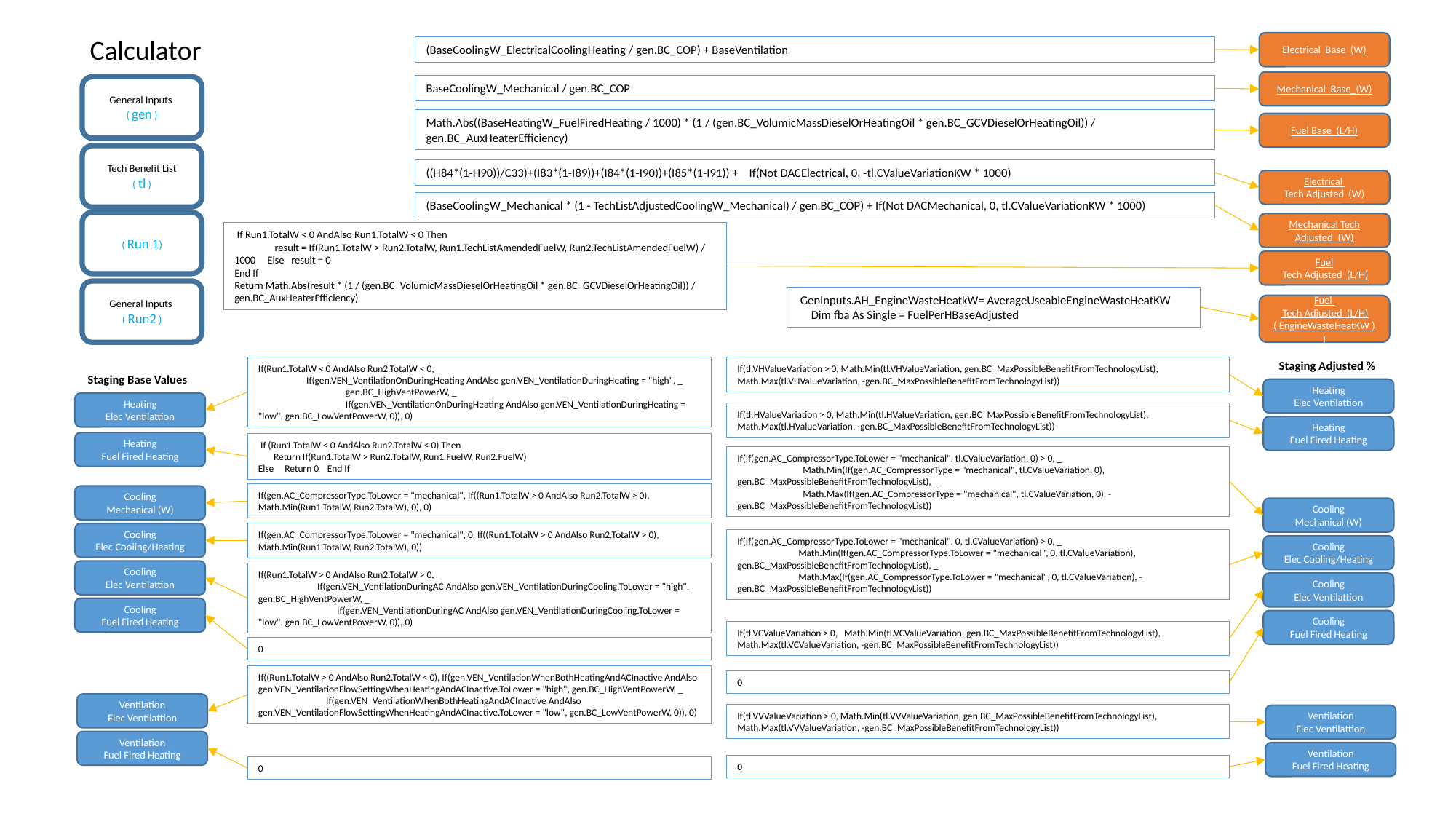

Calculator
Electrical  Base  (W)
(BaseCoolingW_ElectricalCoolingHeating / gen.BC_COP) + BaseVentilation
Mechanical  Base_(W)
BaseCoolingW_Mechanical / gen.BC_COP
General Inputs
( gen )
Math.Abs((BaseHeatingW_FuelFiredHeating / 1000) * (1 / (gen.BC_VolumicMassDieselOrHeatingOil * gen.BC_GCVDieselOrHeatingOil)) / gen.BC_AuxHeaterEfficiency)
Fuel Base  (L/H)
Tech Benefit List
( tl )
((H84*(1-H90))/C33)+(I83*(1-I89))+(I84*(1-I90))+(I85*(1-I91)) +    If(Not DACElectrical, 0, -tl.CValueVariationKW * 1000)
Electrical
Tech Adjusted  (W)
(BaseCoolingW_Mechanical * (1 - TechListAdjustedCoolingW_Mechanical) / gen.BC_COP) + If(Not DACMechanical, 0, tl.CValueVariationKW * 1000)
( Run 1)
Mechanical Tech Adjusted_(W)
 If Run1.TotalW < 0 AndAlso Run1.TotalW < 0 Then
                 result = If(Run1.TotalW > Run2.TotalW, Run1.TechListAmendedFuelW, Run2.TechListAmendedFuelW) / 1000     Else   result = 0
End If
Return Math.Abs(result * (1 / (gen.BC_VolumicMassDieselOrHeatingOil * gen.BC_GCVDieselOrHeatingOil)) / gen.BC_AuxHeaterEfficiency)
Fuel
 Tech Adjusted  (L/H)
General Inputs
( Run2 )
 GenInputs.AH_EngineWasteHeatkW= AverageUseableEngineWasteHeatKW
     Dim fba As Single = FuelPerHBaseAdjusted
Fuel
 Tech Adjusted  (L/H)
( EngineWasteHeatKW ) )
Staging Adjusted %
If(Run1.TotalW < 0 AndAlso Run2.TotalW < 0, _
                      If(gen.VEN_VentilationOnDuringHeating AndAlso gen.VEN_VentilationDuringHeating = "high", _
                                        gen.BC_HighVentPowerW, _
                                        If(gen.VEN_VentilationOnDuringHeating AndAlso gen.VEN_VentilationDuringHeating = "low", gen.BC_LowVentPowerW, 0)), 0)
If(tl.VHValueVariation > 0, Math.Min(tl.VHValueVariation, gen.BC_MaxPossibleBenefitFromTechnologyList), Math.Max(tl.VHValueVariation, -gen.BC_MaxPossibleBenefitFromTechnologyList))
Staging Base Values
Heating
Elec Ventilattion
Heating
Elec Ventilattion
If(tl.HValueVariation > 0, Math.Min(tl.HValueVariation, gen.BC_MaxPossibleBenefitFromTechnologyList), Math.Max(tl.HValueVariation, -gen.BC_MaxPossibleBenefitFromTechnologyList))
Heating
Fuel Fired Heating
Heating
Fuel Fired Heating
 If (Run1.TotalW < 0 AndAlso Run2.TotalW < 0) Then
       Return If(Run1.TotalW > Run2.TotalW, Run1.FuelW, Run2.FuelW)
Else     Return 0    End If
If(If(gen.AC_CompressorType.ToLower = "mechanical", tl.CValueVariation, 0) > 0, _
                              Math.Min(If(gen.AC_CompressorType = "mechanical", tl.CValueVariation, 0), gen.BC_MaxPossibleBenefitFromTechnologyList), _
                              Math.Max(If(gen.AC_CompressorType = "mechanical", tl.CValueVariation, 0), -gen.BC_MaxPossibleBenefitFromTechnologyList))
If(gen.AC_CompressorType.ToLower = "mechanical", If((Run1.TotalW > 0 AndAlso Run2.TotalW > 0), Math.Min(Run1.TotalW, Run2.TotalW), 0), 0)
Cooling
Mechanical (W)
Cooling
Mechanical (W)
Cooling
Elec Cooling/Heating
If(gen.AC_CompressorType.ToLower = "mechanical", 0, If((Run1.TotalW > 0 AndAlso Run2.TotalW > 0), Math.Min(Run1.TotalW, Run2.TotalW), 0))
If(If(gen.AC_CompressorType.ToLower = "mechanical", 0, tl.CValueVariation) > 0, _
                            Math.Min(If(gen.AC_CompressorType.ToLower = "mechanical", 0, tl.CValueVariation), gen.BC_MaxPossibleBenefitFromTechnologyList), _
                            Math.Max(If(gen.AC_CompressorType.ToLower = "mechanical", 0, tl.CValueVariation), -gen.BC_MaxPossibleBenefitFromTechnologyList))
Cooling
Elec Cooling/Heating
Cooling
Elec Ventilattion
If(Run1.TotalW > 0 AndAlso Run2.TotalW > 0, _
                           If(gen.VEN_VentilationDuringAC AndAlso gen.VEN_VentilationDuringCooling.ToLower = "high", gen.BC_HighVentPowerW, _
                                    If(gen.VEN_VentilationDuringAC AndAlso gen.VEN_VentilationDuringCooling.ToLower = "low", gen.BC_LowVentPowerW, 0)), 0)
Cooling
Elec Ventilattion
Cooling
Fuel Fired Heating
Cooling
Fuel Fired Heating
If(tl.VCValueVariation > 0,   Math.Min(tl.VCValueVariation, gen.BC_MaxPossibleBenefitFromTechnologyList),   Math.Max(tl.VCValueVariation, -gen.BC_MaxPossibleBenefitFromTechnologyList))
0
If((Run1.TotalW > 0 AndAlso Run2.TotalW < 0), If(gen.VEN_VentilationWhenBothHeatingAndACInactive AndAlso gen.VEN_VentilationFlowSettingWhenHeatingAndACInactive.ToLower = "high", gen.BC_HighVentPowerW, _
                               If(gen.VEN_VentilationWhenBothHeatingAndACInactive AndAlso gen.VEN_VentilationFlowSettingWhenHeatingAndACInactive.ToLower = "low", gen.BC_LowVentPowerW, 0)), 0)
0
Ventilation
Elec Ventilattion
If(tl.VVValueVariation > 0, Math.Min(tl.VVValueVariation, gen.BC_MaxPossibleBenefitFromTechnologyList), Math.Max(tl.VVValueVariation, -gen.BC_MaxPossibleBenefitFromTechnologyList))
Ventilation
Elec Ventilattion
Ventilation
Fuel Fired Heating
Ventilation
Fuel Fired Heating
0
0